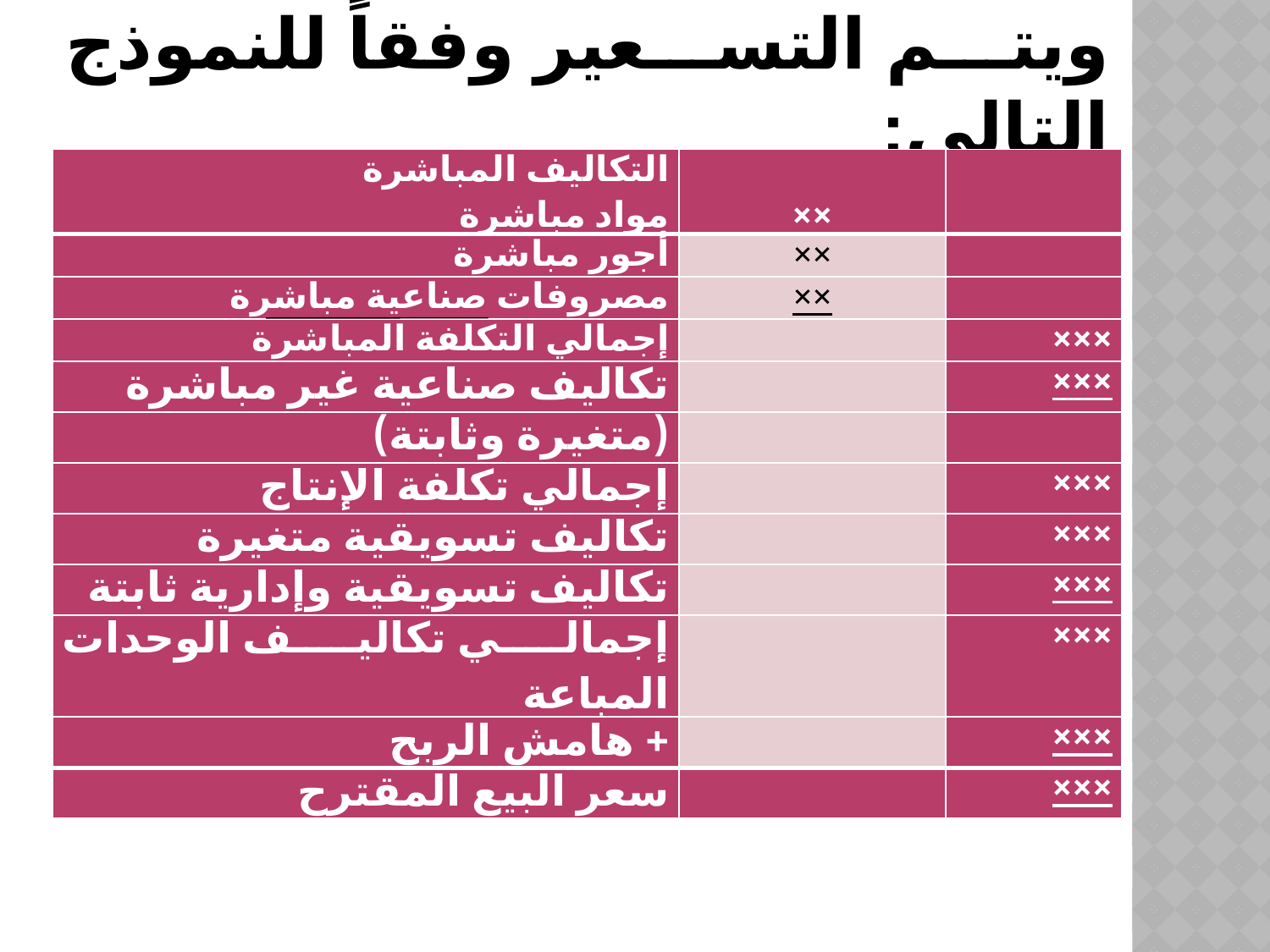

ويتم التسعير وفقاً للنموذج التالي:
| التكاليف المباشرة مواد مباشرة | ×× |  |
| --- | --- | --- |
| أجور مباشرة | ×× |  |
| مصروفات صناعية مباشرة | ×× |  |
| إجمالي التكلفة المباشرة |  | ××× |
| تكاليف صناعية غير مباشرة |  | ××× |
| (متغيرة وثابتة) |  |  |
| إجمالي تكلفة الإنتاج |  | ××× |
| تكاليف تسويقية متغيرة |  | ××× |
| تكاليف تسويقية وإدارية ثابتة |  | ××× |
| إجمالي تكاليف الوحدات المباعة |  | ××× |
| + هامش الربح |  | ××× |
| سعر البيع المقترح |  | ××× |